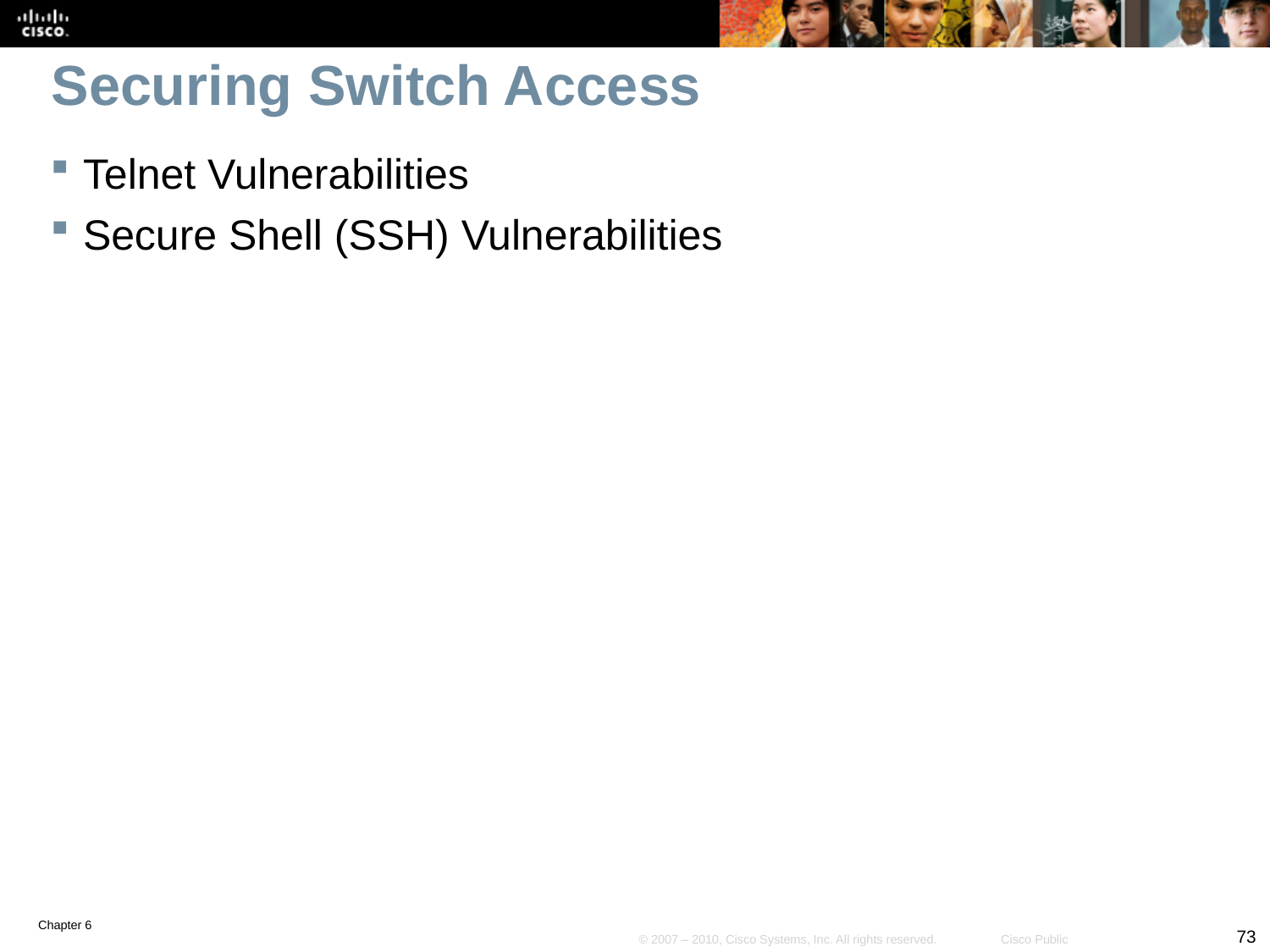

# Securing Switch Access
Telnet Vulnerabilities
Secure Shell (SSH) Vulnerabilities